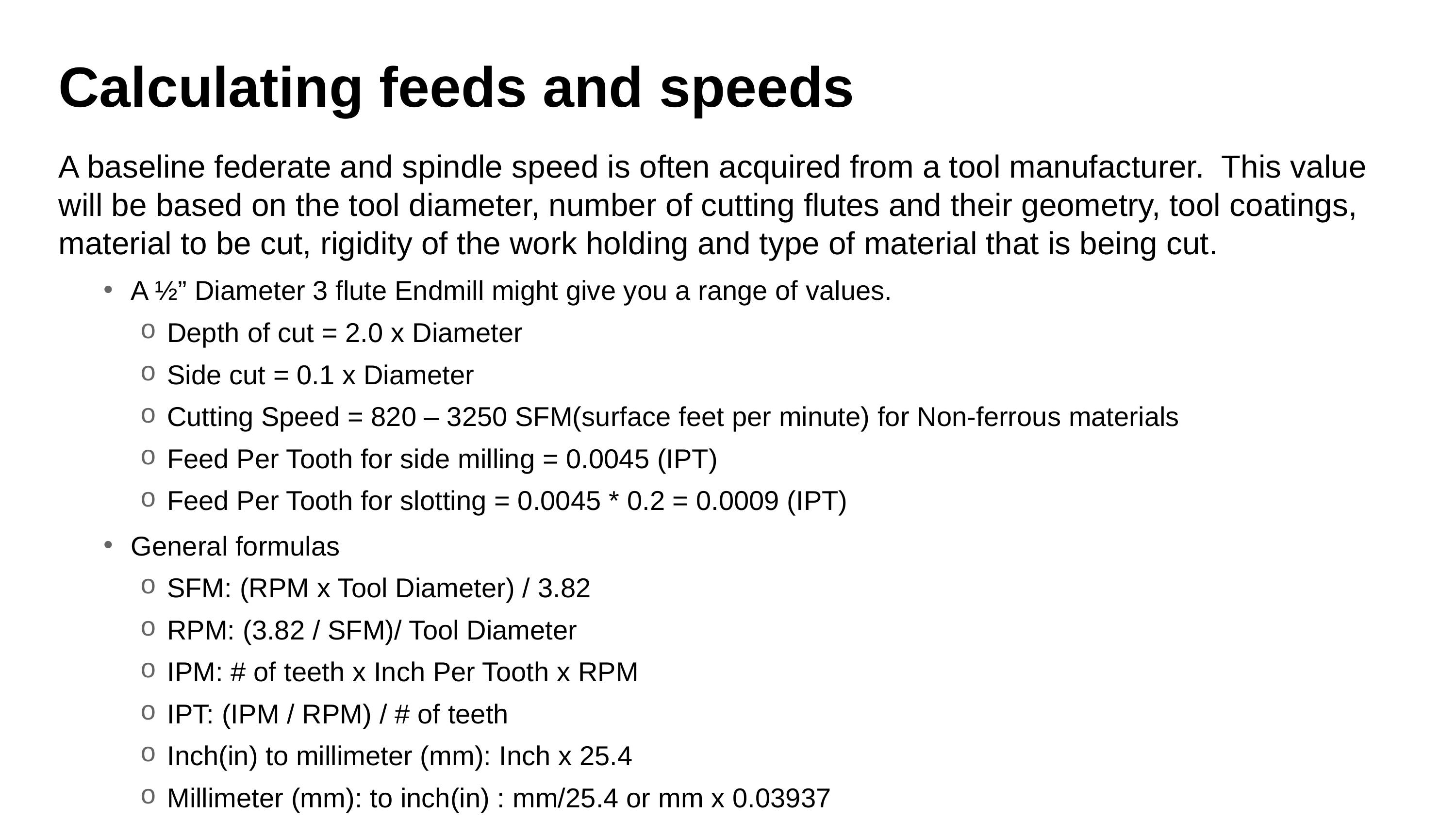

# Calculating feeds and speeds
A baseline federate and spindle speed is often acquired from a tool manufacturer.  This value will be based on the tool diameter, number of cutting flutes and their geometry, tool coatings, material to be cut, rigidity of the work holding and type of material that is being cut.
A ½” Diameter 3 flute Endmill might give you a range of values.
Depth of cut = 2.0 x Diameter
Side cut = 0.1 x Diameter
Cutting Speed = 820 – 3250 SFM(surface feet per minute) for Non-ferrous materials
Feed Per Tooth for side milling = 0.0045 (IPT)
Feed Per Tooth for slotting = 0.0045 * 0.2 = 0.0009 (IPT)
General formulas
SFM: (RPM x Tool Diameter) / 3.82
RPM: (3.82 / SFM)/ Tool Diameter
IPM: # of teeth x Inch Per Tooth x RPM
IPT: (IPM / RPM) / # of teeth
Inch(in) to millimeter (mm): Inch x 25.4
Millimeter (mm): to inch(in) : mm/25.4 or mm x 0.03937